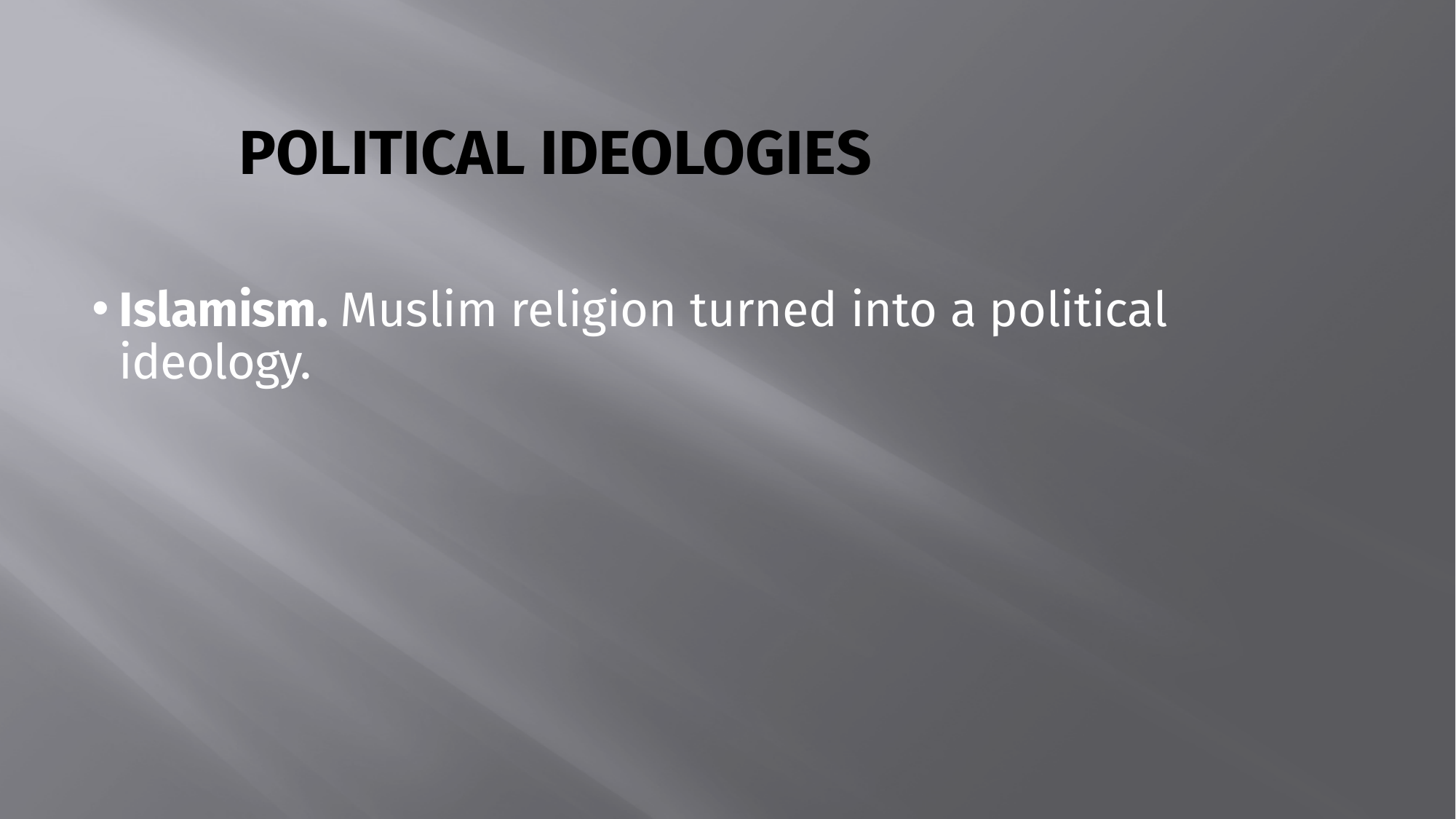

# POLITICAL IDEOLOGIES
Islamism. Muslim religion turned into a political  ideology.